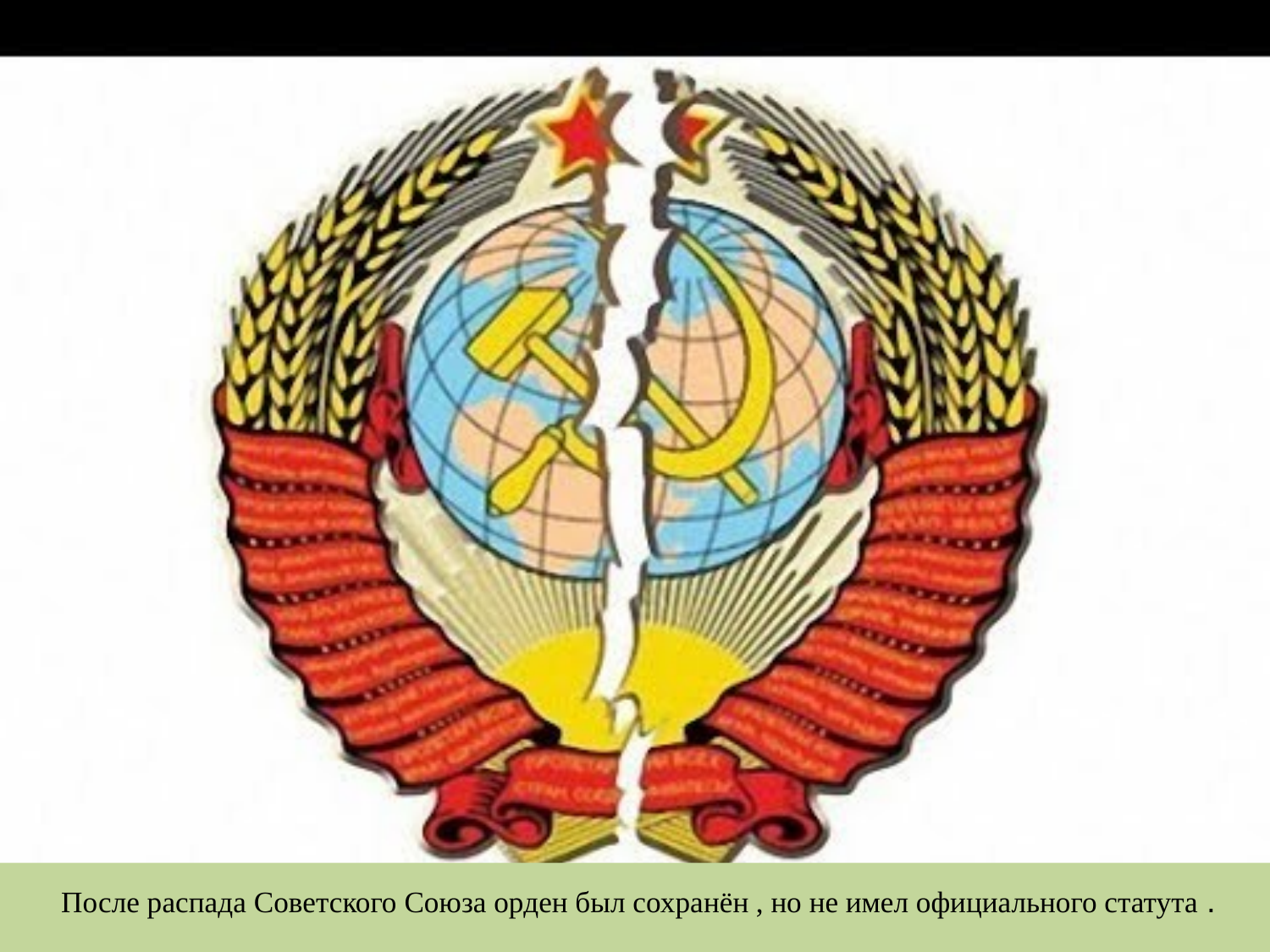

#
    После распада Советского Союза орден был сохранён , но не имел официального статута .